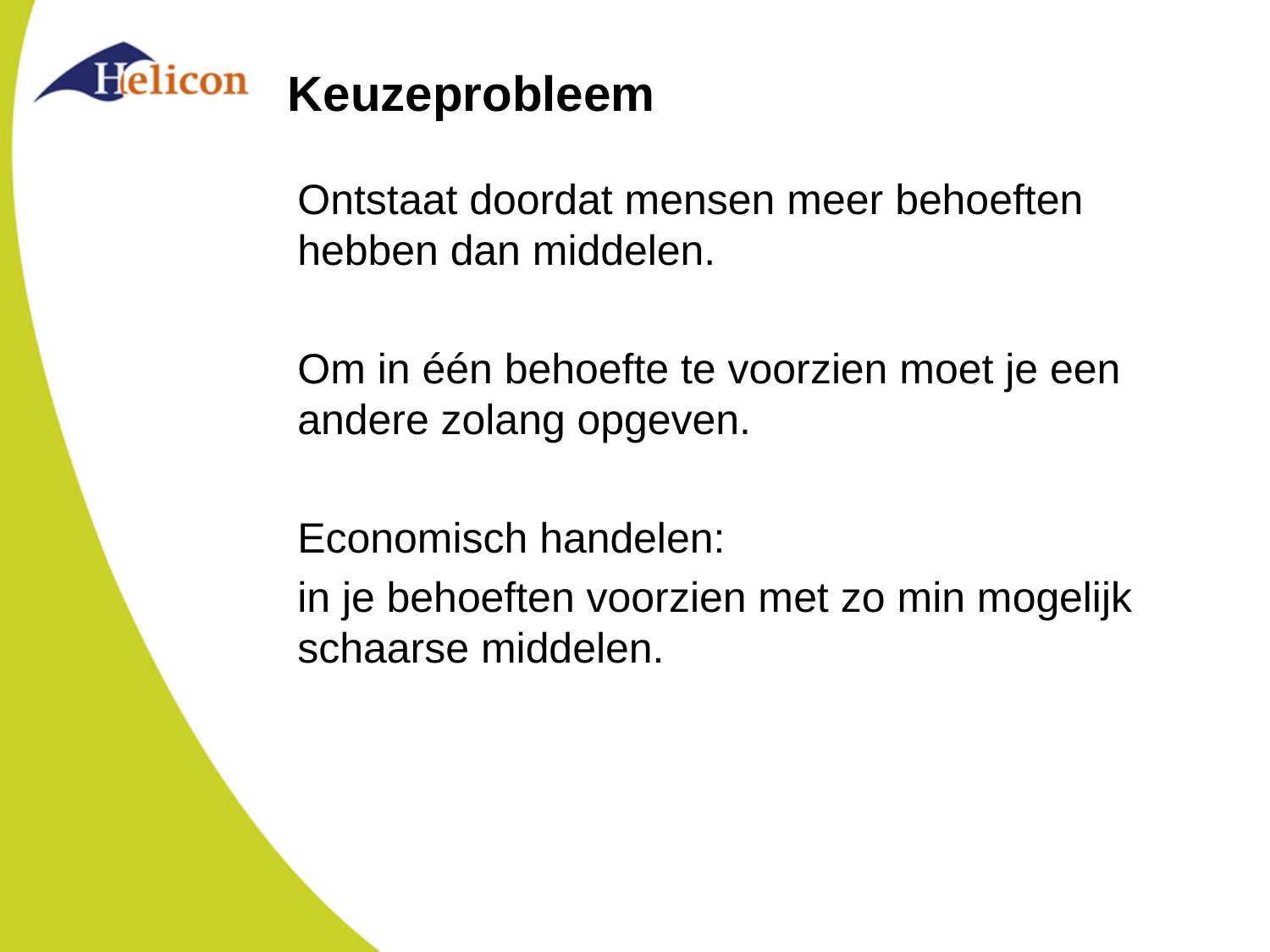

# Keuzeprobleem
Ontstaat doordat mensen meer behoeften hebben dan middelen.

Om in één behoefte te voorzien moet je een andere zolang opgeven.

Economisch handelen:
in je behoeften voorzien met zo min mogelijk schaarse middelen.